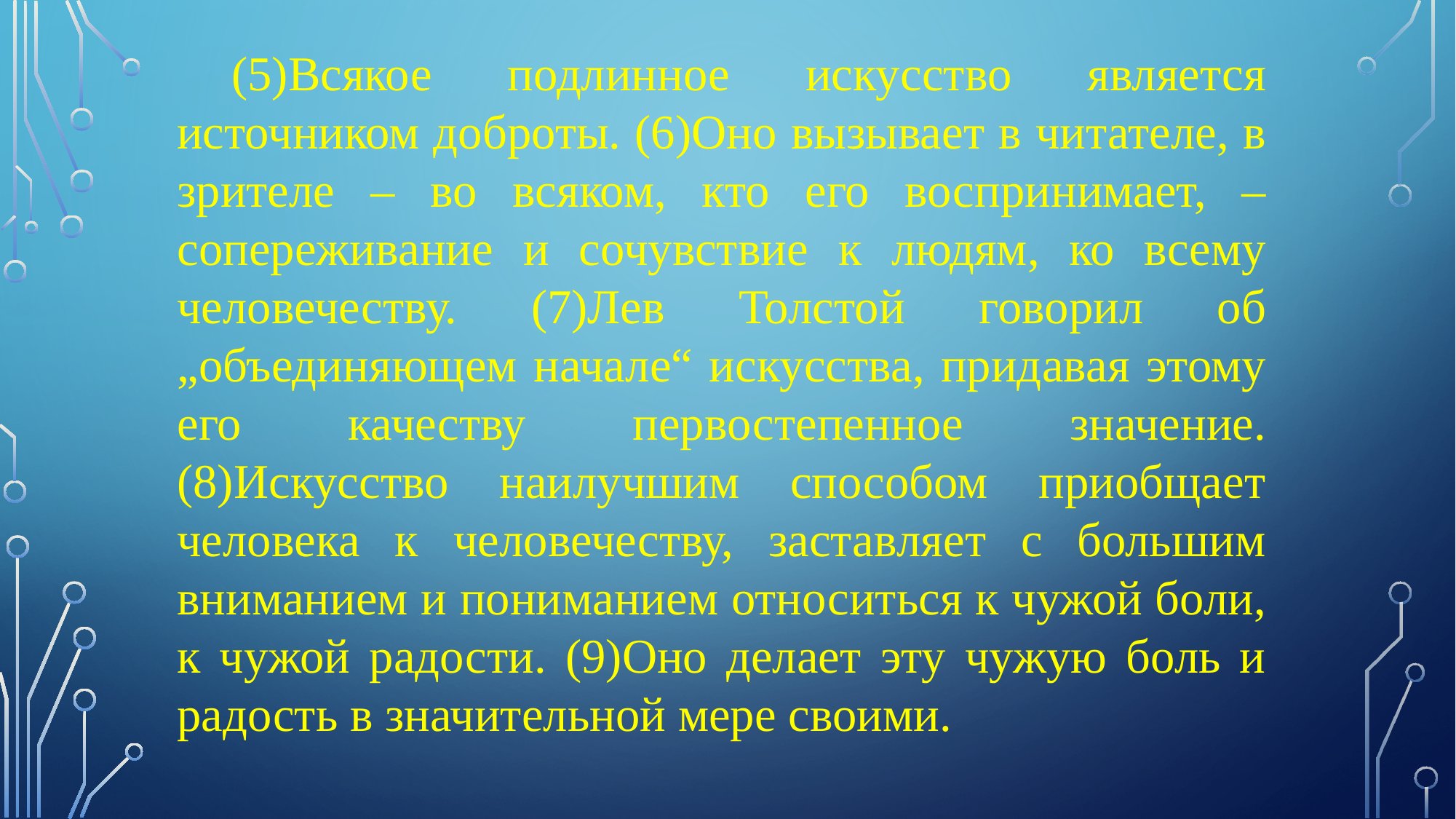

(5)Всякое подлинное искусство является источником доброты. (6)Оно вызывает в читателе, в зрителе – во всяком, кто его воспринимает, – сопереживание и сочувствие к людям, ко всему человечеству. (7)Лев Толстой говорил об „объединяющем начале“ искусства, придавая этому его качеству первостепенное значение. (8)Искусство наилучшим способом приобщает человека к человечеству, заставляет с большим вниманием и пониманием относиться к чужой боли, к чужой радости. (9)Оно делает эту чужую боль и радость в значительной мере своими.